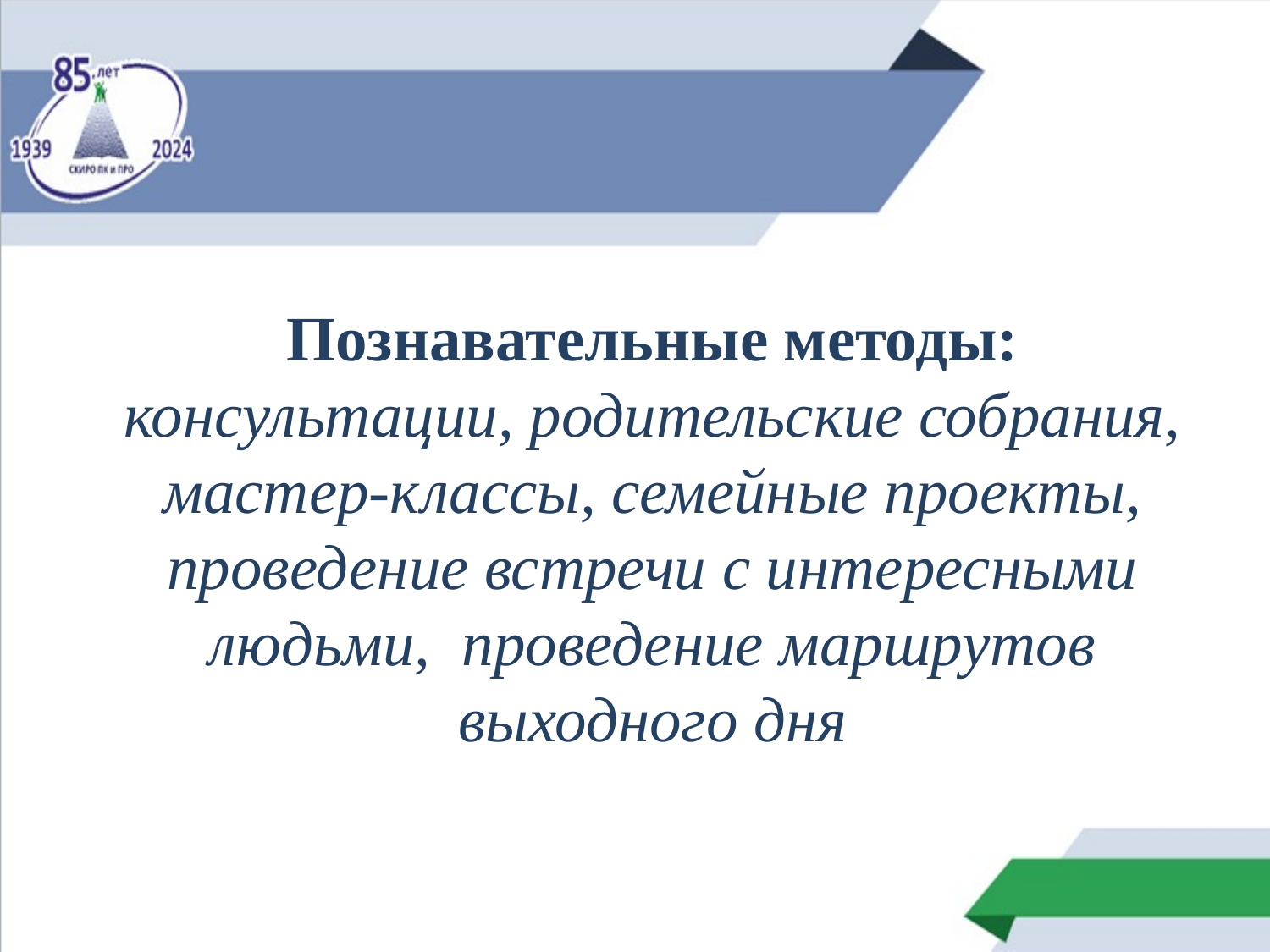

# Познавательные методы: консультации, родительские собрания, мастер-классы, семейные проекты, проведение встречи с интересными людьми,  проведение маршрутов выходного дня